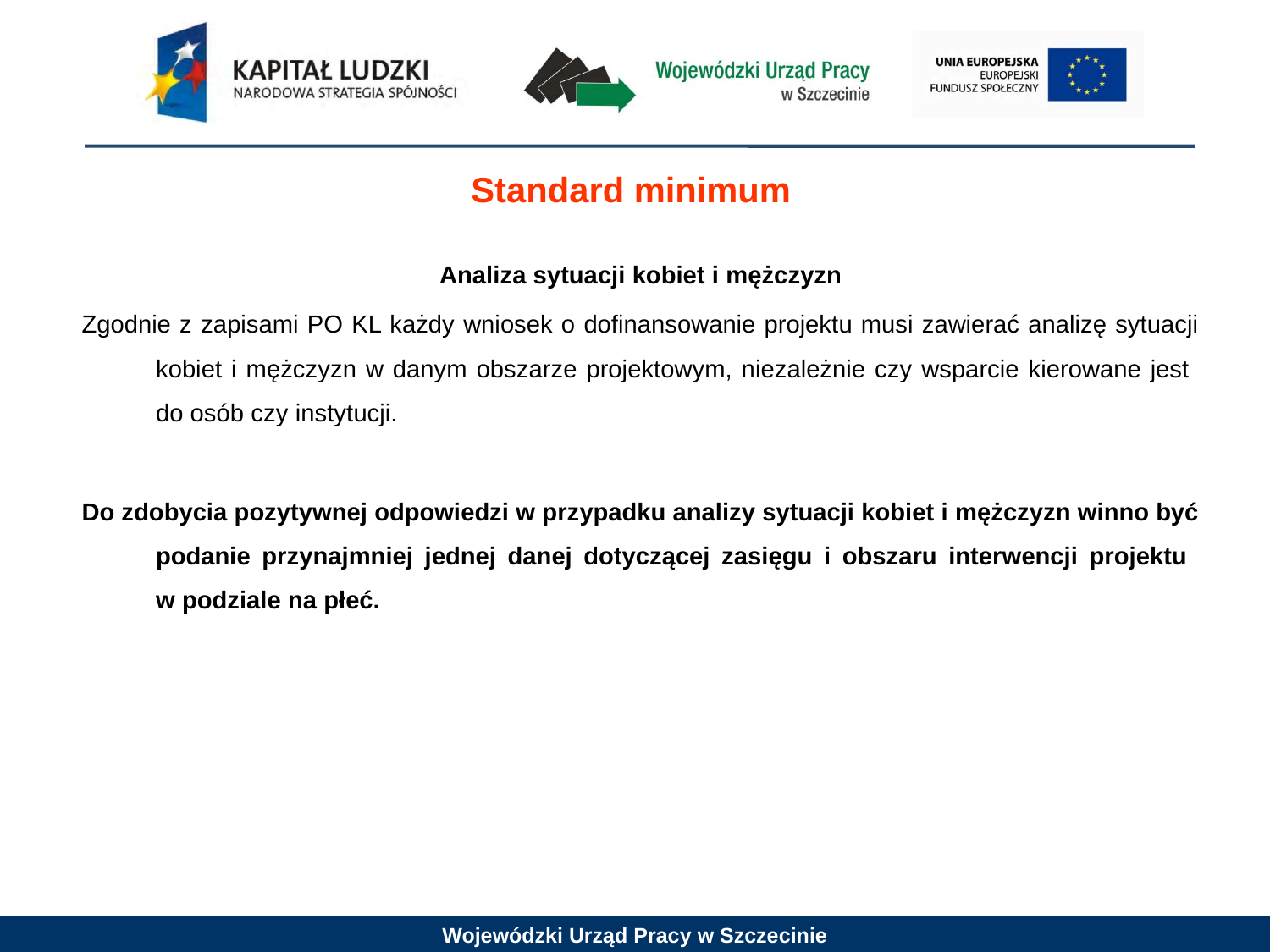

Standard minimum

Analiza sytuacji kobiet i mężczyzn
Zgodnie z zapisami PO KL każdy wniosek o dofinansowanie projektu musi zawierać analizę sytuacji kobiet i mężczyzn w danym obszarze projektowym, niezależnie czy wsparcie kierowane jest  do osób czy instytucji.

Do zdobycia pozytywnej odpowiedzi w przypadku analizy sytuacji kobiet i mężczyzn winno być podanie przynajmniej jednej danej dotyczącej zasięgu i obszaru interwencji projektu
w podziale na płeć.